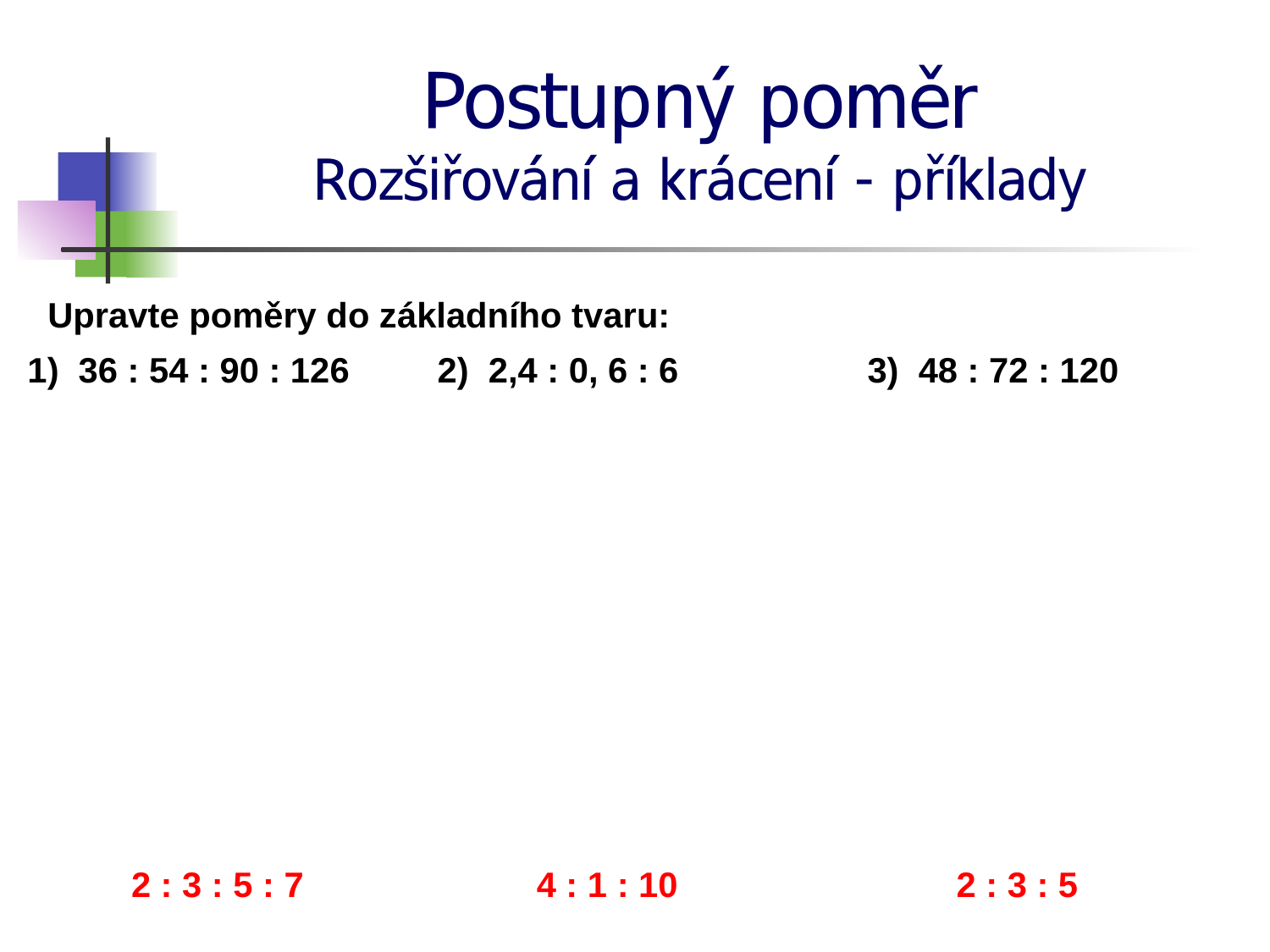

# Postupný poměr Rozšiřování a krácení - příklady
Upravte poměry do základního tvaru:
3)  48 : 72 : 120
1)  36 : 54 : 90 : 126
2)  2,4 : 0, 6 : 6
   2 : 3 : 5 : 7
   4 : 1 : 10
   2 : 3 : 5